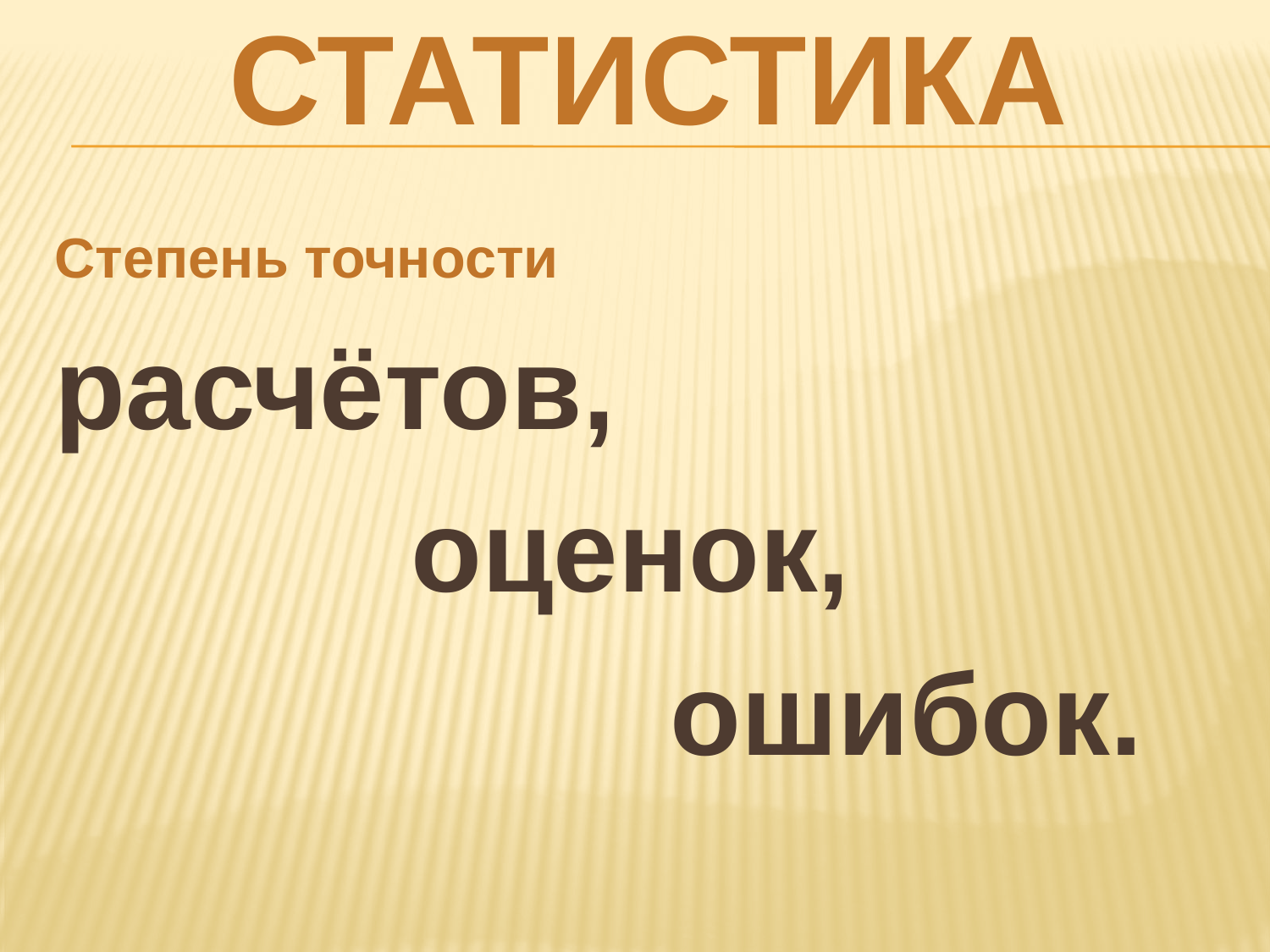

# Статистика
Степень точности
расчётов,
           оценок,
                   ошибок.